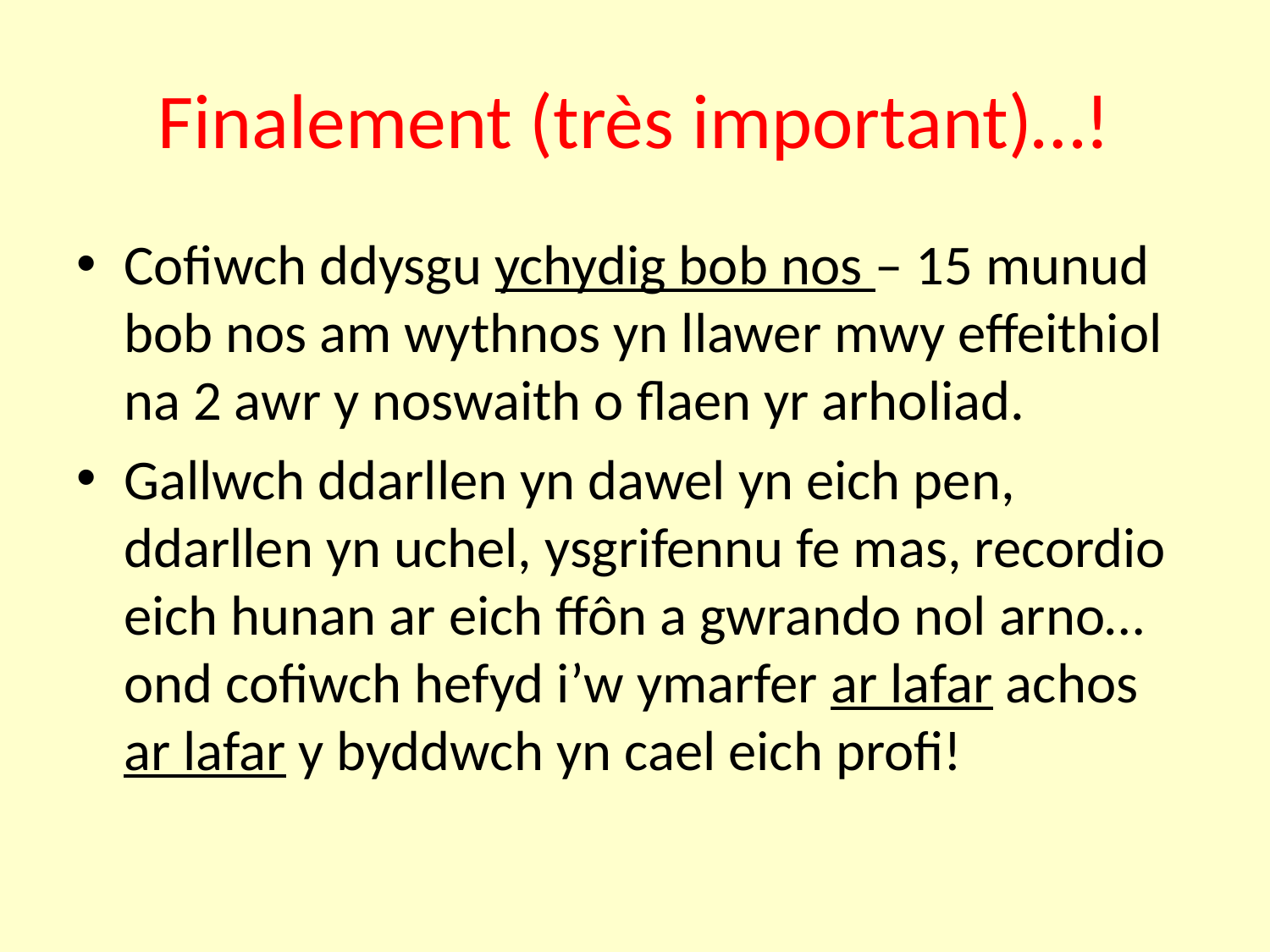

# Finalement (très important)…!
Cofiwch ddysgu ychydig bob nos – 15 munud bob nos am wythnos yn llawer mwy effeithiol na 2 awr y noswaith o flaen yr arholiad.
Gallwch ddarllen yn dawel yn eich pen, ddarllen yn uchel, ysgrifennu fe mas, recordio eich hunan ar eich ffôn a gwrando nol arno…ond cofiwch hefyd i’w ymarfer ar lafar achos ar lafar y byddwch yn cael eich profi!